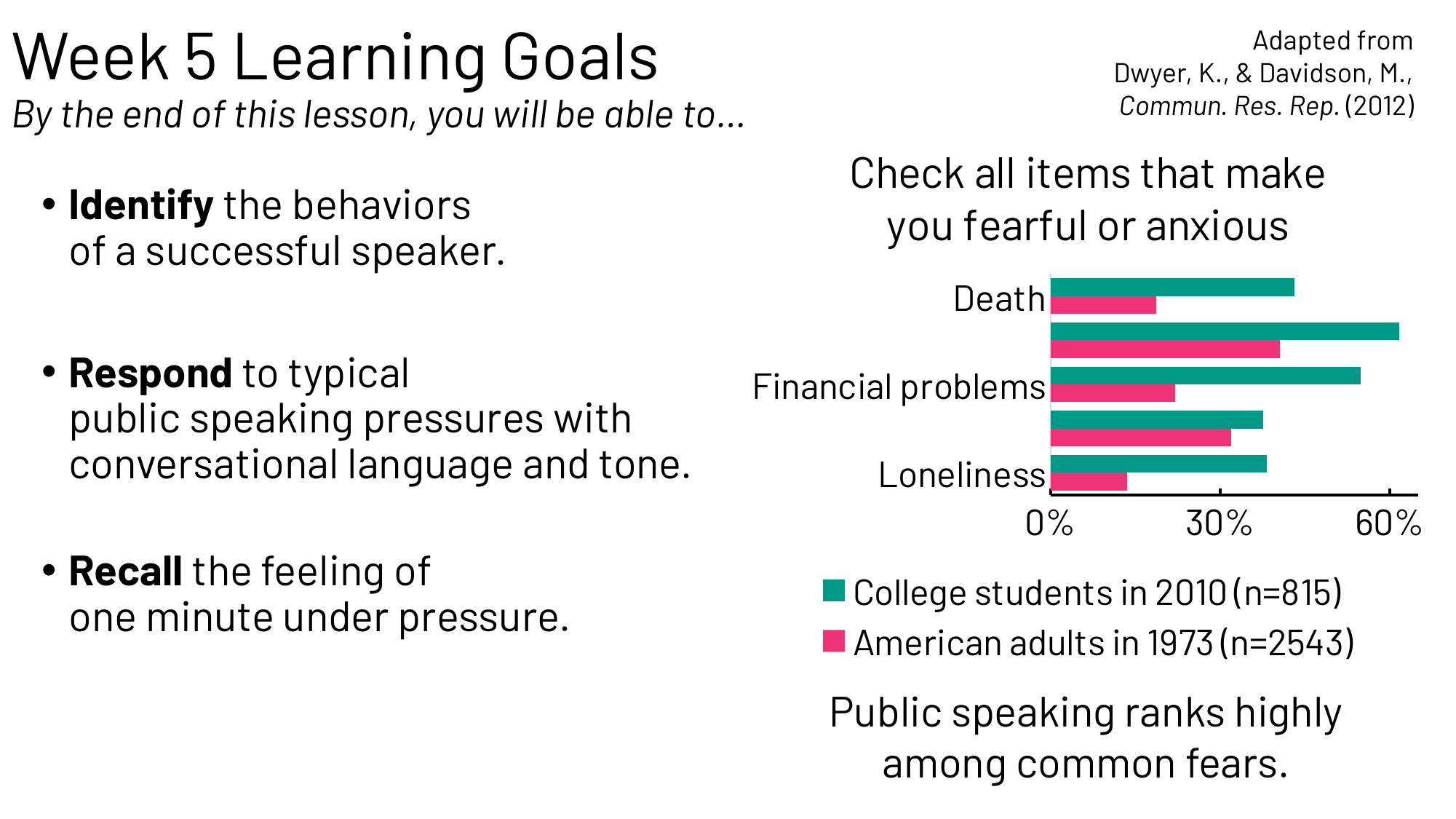

# Week 5 Learning Goals By the end of this lesson, you will be able to…
Adapted from
Dwyer, K., & Davidson, M.,
Commun. Res. Rep. (2012)

### Chart: Check all items that make you fearful or anxious

| Category |  |  |
|---|---|---|
| Loneliness | 0.13605977192292568 | 0.38282208588957056 |
| Heights | 0.32009437672040897 | 0.37668711656441717 |
| Financial problems | 0.21981911128588283 | 0.5484662576687117 |
| Public speaking | 0.40581989775855287 | 0.6171779141104294 |
| Death | 0.18718049547778215 | 0.43190184049079755 |
Identify the behaviors
of a successful speaker.

Respond to typical
public speaking pressures with
conversational language and tone.
Recall the feeling of
one minute under pressure.
Public speaking ranks highly among common fears.